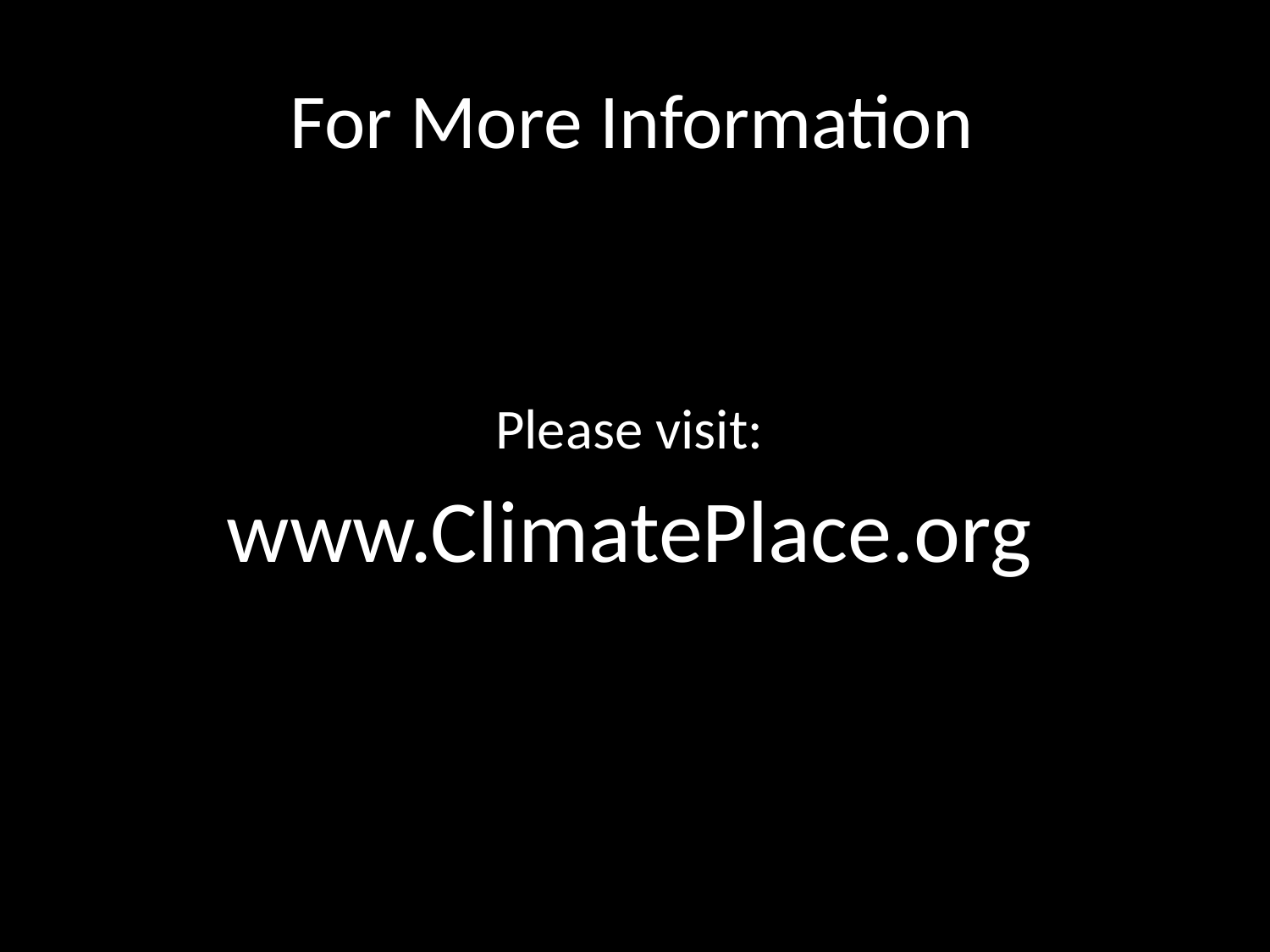

# For More Information

Please visit:
www.ClimatePlace.org